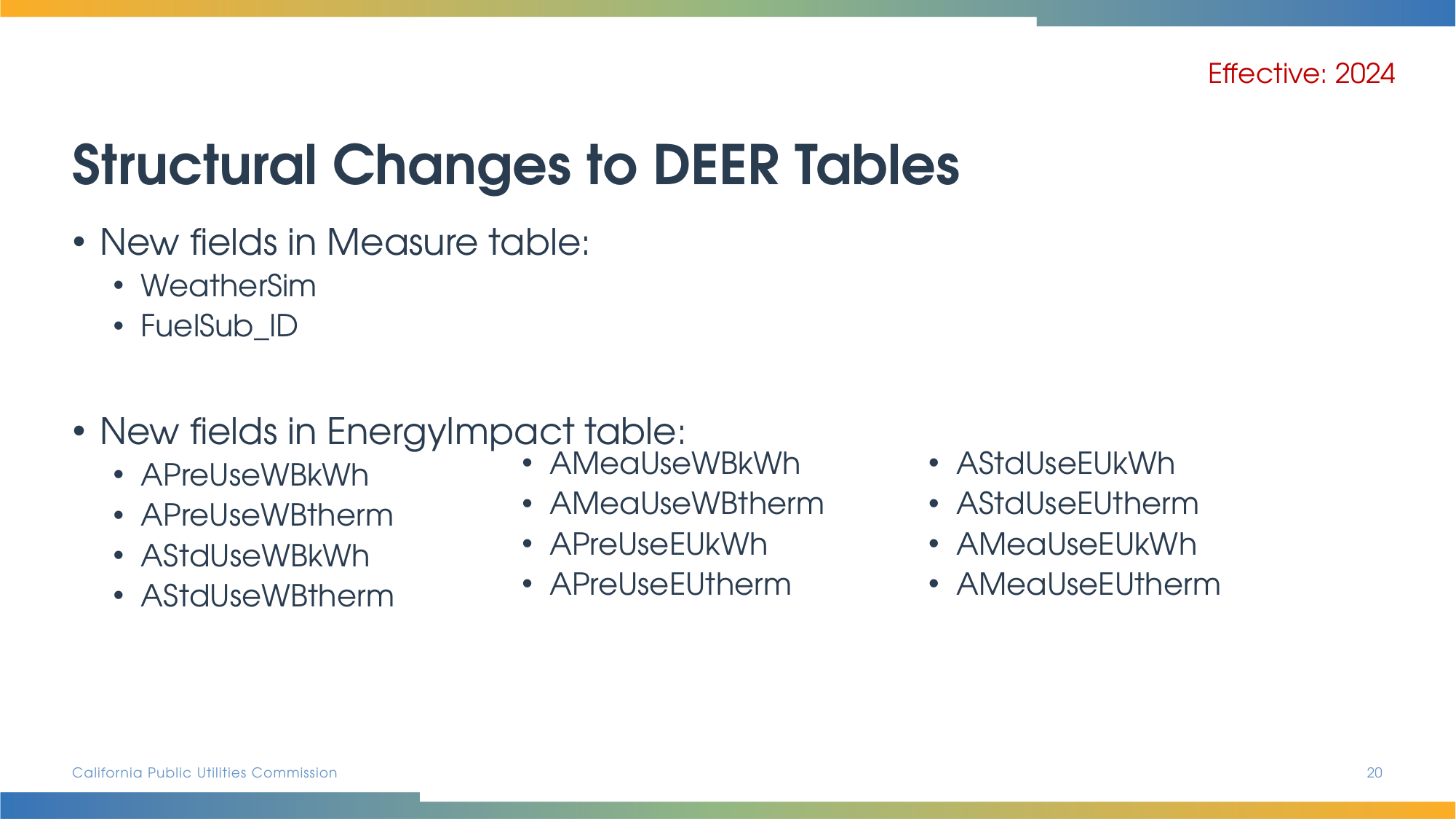

# Structural Changes to DEER Tables
Effective: 2024
New fields in Measure table:
WeatherSim
FuelSub_ID

New fields in EnergyImpact table:
APreUseWBkWh
APreUseWBtherm
AStdUseWBkWh
AStdUseWBtherm

AMeaUseWBkWh
AMeaUseWBtherm
APreUseEUkWh
APreUseEUtherm
AStdUseEUkWh
AStdUseEUtherm
AMeaUseEUkWh
AMeaUseEUtherm
20